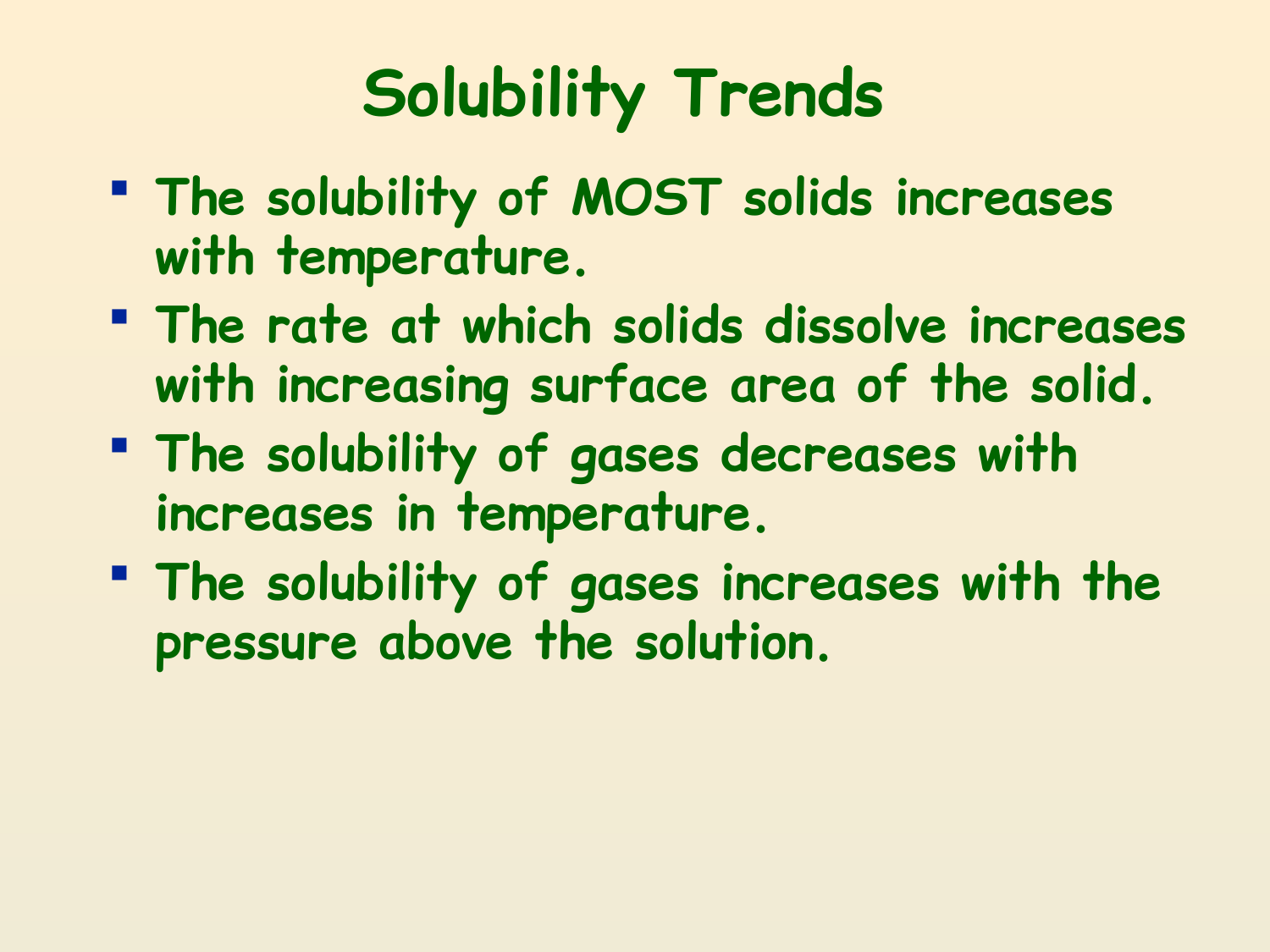

# Solubility Trends
The solubility of MOST solids increases with temperature.
The rate at which solids dissolve increases with increasing surface area of the solid.
The solubility of gases decreases with increases in temperature.
The solubility of gases increases with the pressure above the solution.